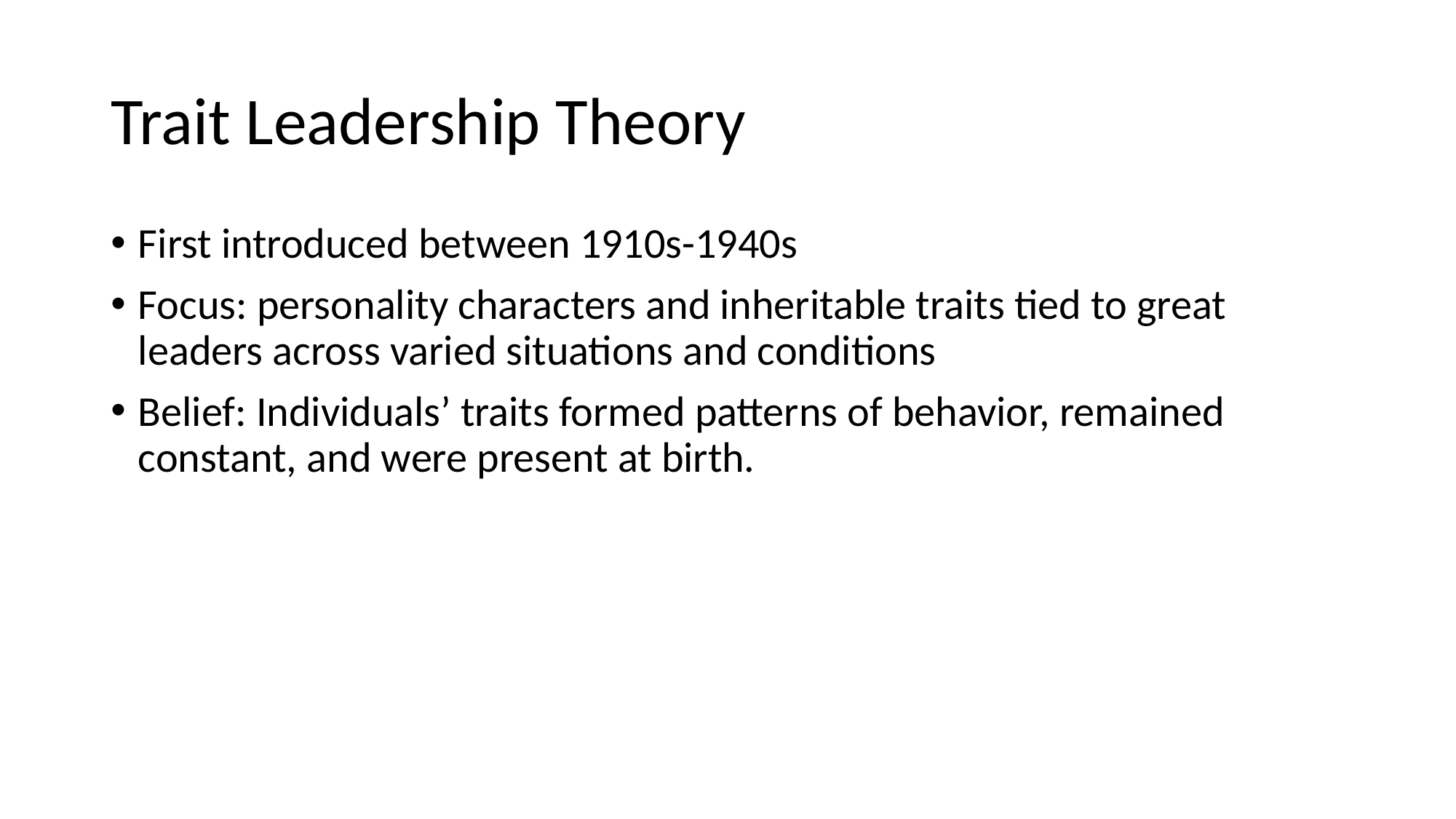

# Trait Leadership Theory
First introduced between 1910s-1940s
Focus: personality characters and inheritable traits tied to great leaders across varied situations and conditions
Belief: Individuals’ traits formed patterns of behavior, remained constant, and were present at birth.